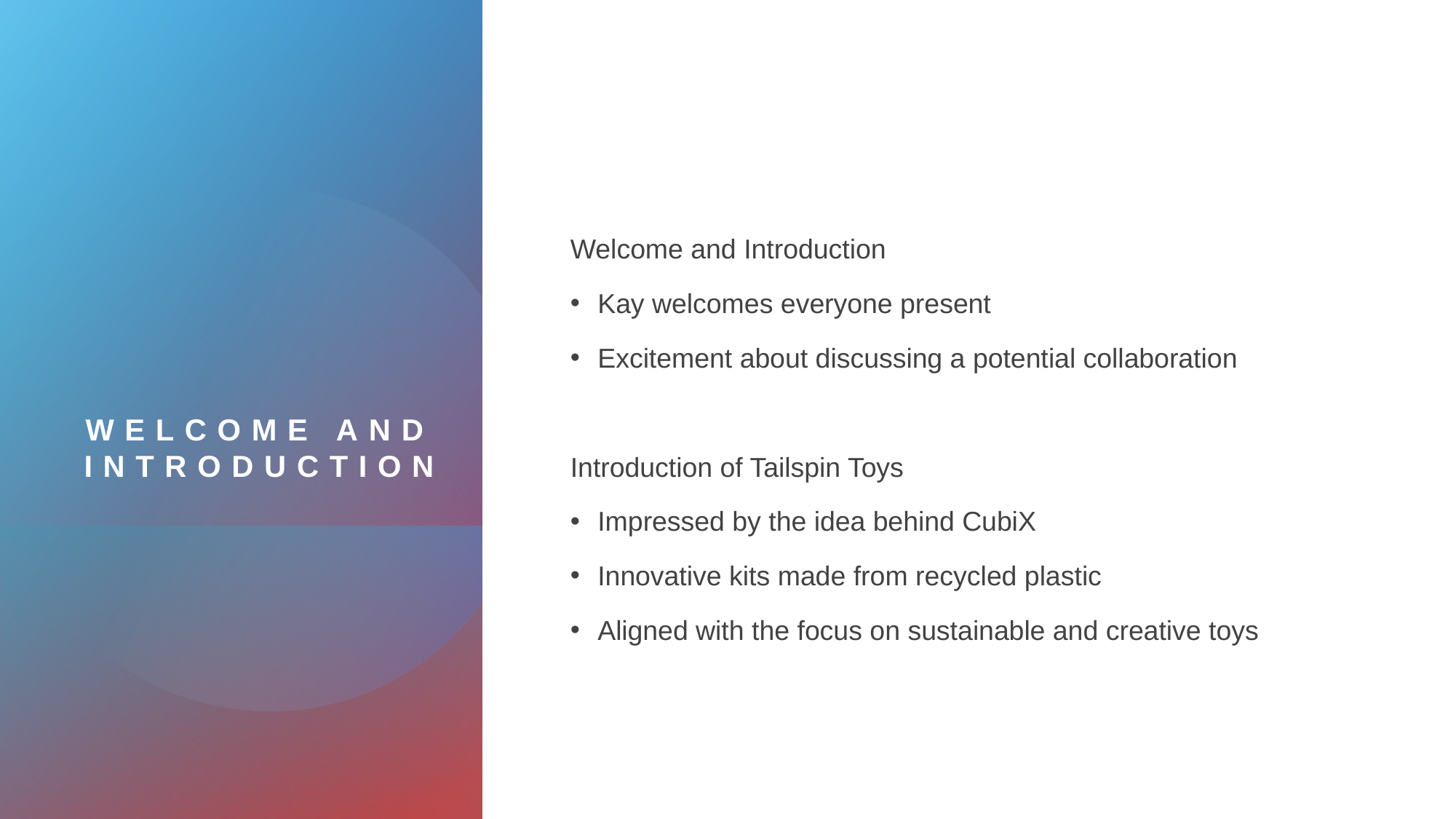

# Welcome and introduction

Welcome and Introduction
Kay welcomes everyone present
Excitement about discussing a potential collaboration

Introduction of Tailspin Toys
Impressed by the idea behind CubiX
Innovative kits made from recycled plastic
Aligned with the focus on sustainable and creative toys